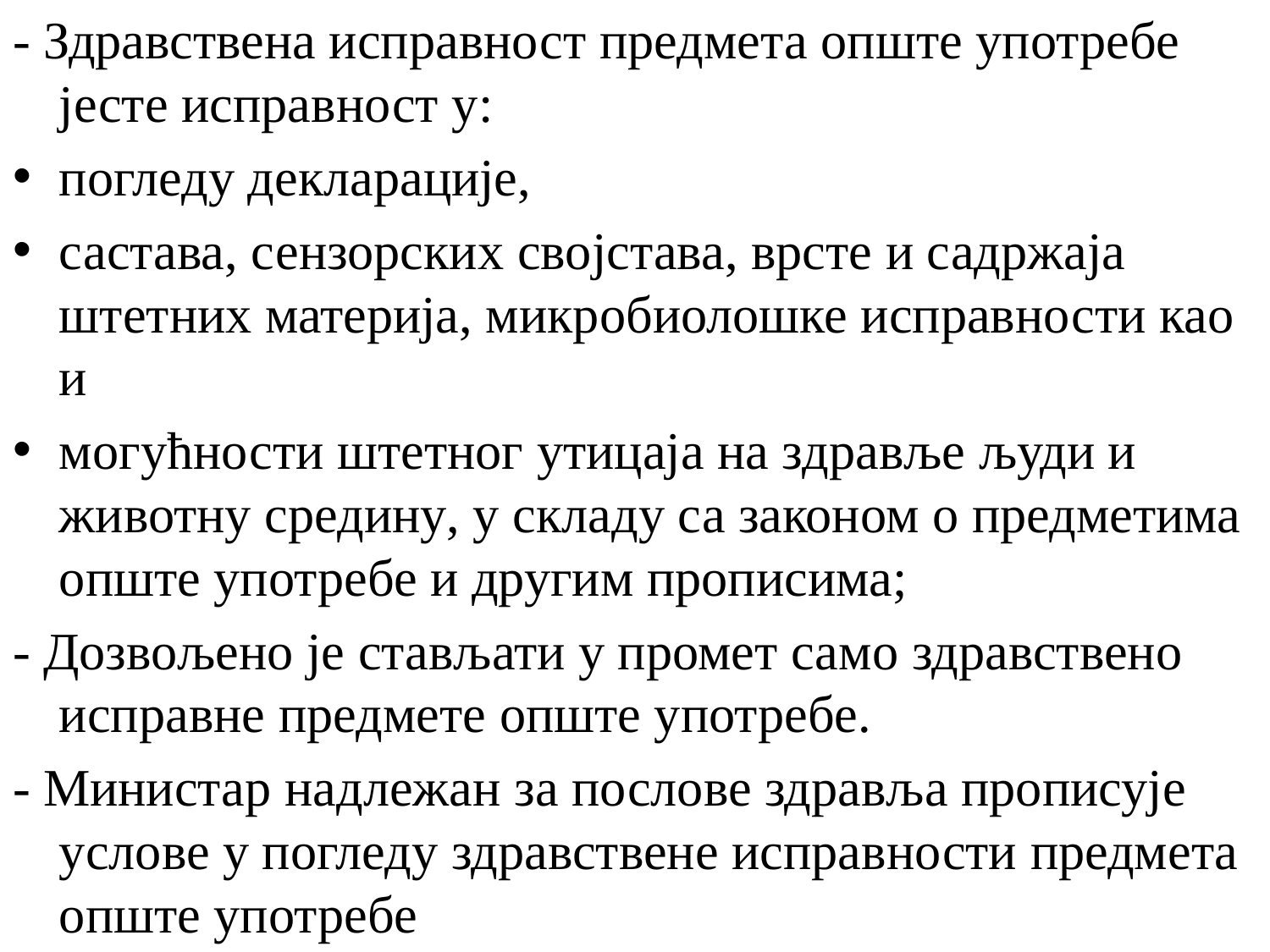

- Здравствена исправност предмета опште употребе јесте исправност у:
погледу декларације,
састава, сензорских својстава, врсте и садржаја штетних материја, микробиолошке исправности као и
могућности штетног утицаја на здравље људи и животну средину, у складу са законом о предметима опште употребе и другим прописима;
- Дозвољено је стављати у промет само здравствено исправне предмете опште употребе.
- Министар надлежан за послове здравља прописује услове у погледу здравствене исправности предмета опште употребе